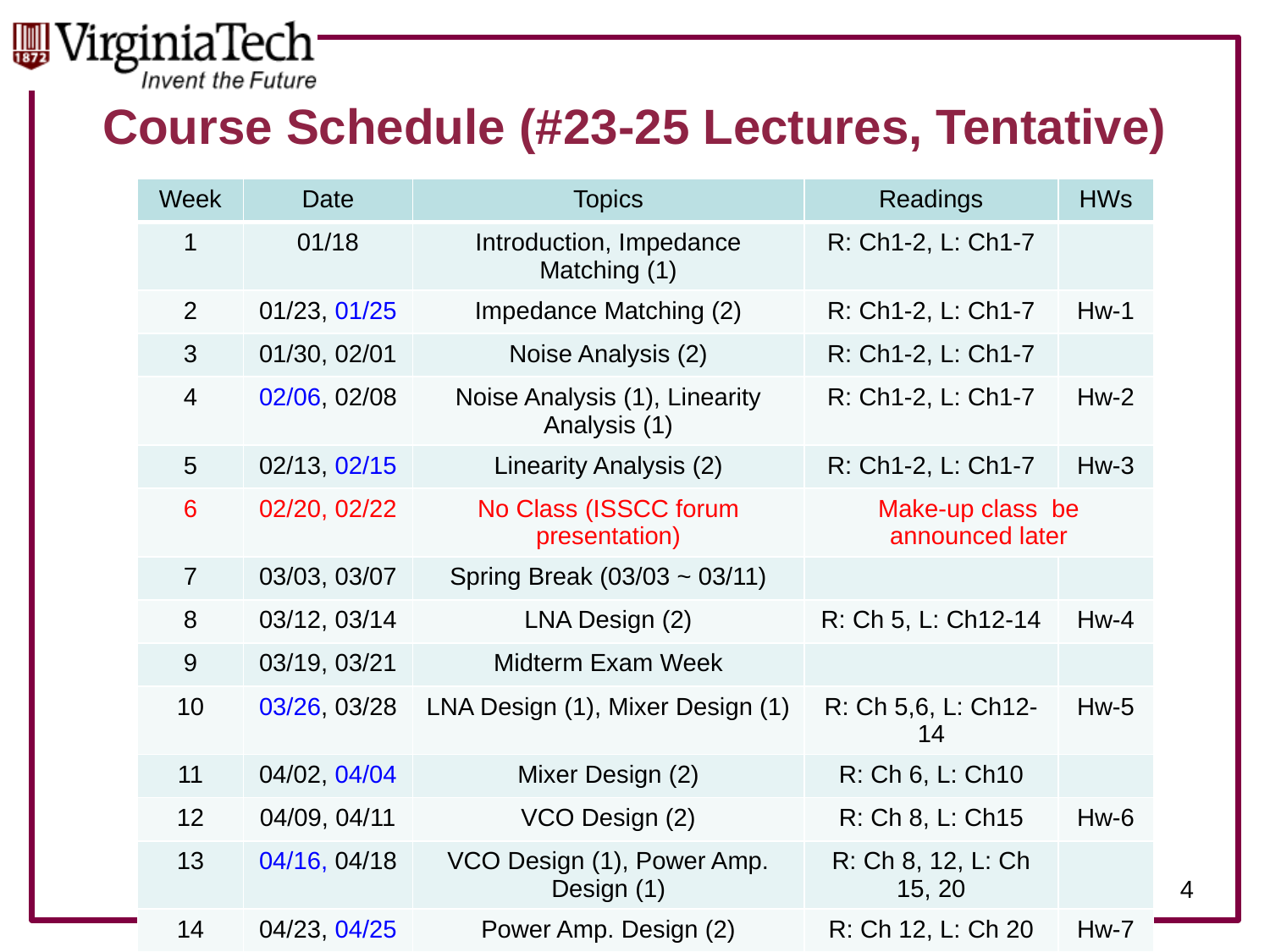

# Course Schedule (#23-25 Lectures, Tentative)
| Week | Date | Topics | Readings | HWs |
| --- | --- | --- | --- | --- |
| 1 | 01/18 | Introduction, Impedance Matching (1) | R: Ch1-2, L: Ch1-7 |  |
| 2 | 01/23, 01/25 | Impedance Matching (2) | R: Ch1-2, L: Ch1-7 | Hw-1 |
| 3 | 01/30, 02/01 | Noise Analysis (2) | R: Ch1-2, L: Ch1-7 |  |
| 4 | 02/06, 02/08 | Noise Analysis (1), Linearity Analysis (1) | R: Ch1-2, L: Ch1-7 | Hw-2 |
| 5 | 02/13, 02/15 | Linearity Analysis (2) | R: Ch1-2, L: Ch1-7 | Hw-3 |
| 6 | 02/20, 02/22 | No Class (ISSCC forum presentation) | Make-up class be announced later |  |
| 7 | 03/03, 03/07 | Spring Break (03/03 ~ 03/11) |  |  |
| 8 | 03/12, 03/14 | LNA Design (2) | R: Ch 5, L: Ch12-14 | Hw-4 |
| 9 | 03/19, 03/21 | Midterm Exam Week |  |  |
| 10 | 03/26, 03/28 | LNA Design (1), Mixer Design (1) | R: Ch 5,6, L: Ch12-14 | Hw-5 |
| 11 | 04/02, 04/04 | Mixer Design (2) | R: Ch 6, L: Ch10 |  |
| 12 | 04/09, 04/11 | VCO Design (2) | R: Ch 8, L: Ch15 | Hw-6 |
| 13 | 04/16, 04/18 | VCO Design (1), Power Amp. Design (1) | R: Ch 8, 12, L: Ch 15, 20 |  |
| 14 | 04/23, 04/25 | Power Amp. Design (2) | R: Ch 12, L: Ch 20 | Hw-7 |
| 15 | 04/30, 05/02 | Transceiver Architecture (2) | R: Ch 3,4, 13 |  |
| 16 | 05/7, 05/09 | Final Exam Week |  |  |
4